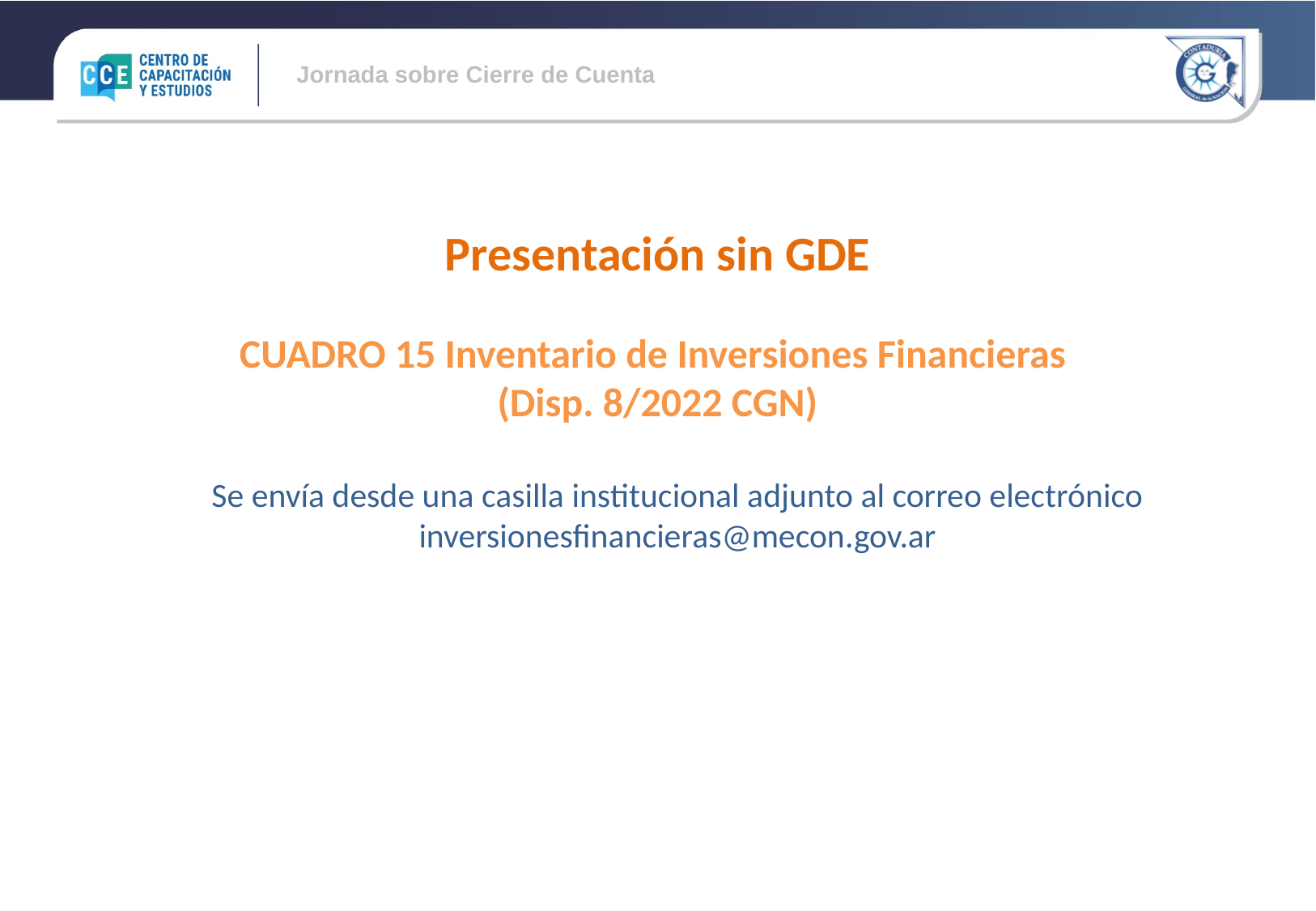

Presentación sin GDE
CUADRO 15 Inventario de Inversiones Financieras
(Disp. 8/2022 CGN)

Se envía desde una casilla institucional adjunto al correo electrónico
inversionesfinancieras@mecon.gov.ar